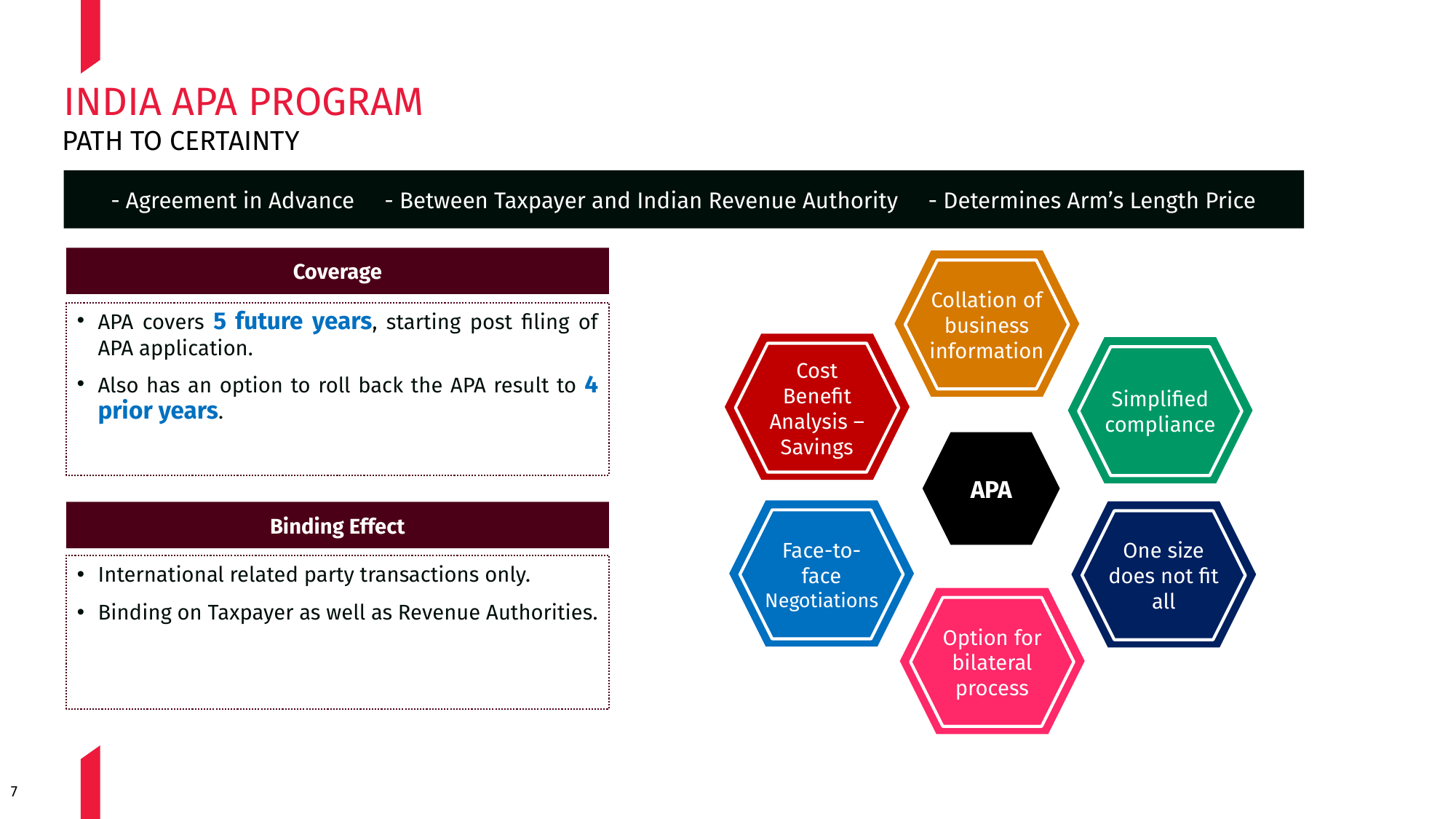

# INDIA APA PROGRAM
PATH TO CERTAINTY
- Agreement in Advance     - Between Taxpayer and Indian Revenue Authority     - Determines Arm’s Length Price
Coverage

Collation of business information
APA covers 5 future years, starting post filing of APA application.
Also has an option to roll back the APA result to 4 prior years.

Cost Benefit Analysis – Savings
Simplified compliance
APA

Binding Effect
Face-to-face Negotiations
One size does not fit all
International related party transactions only.
Binding on Taxpayer as well as Revenue Authorities.

Option for bilateral process
7